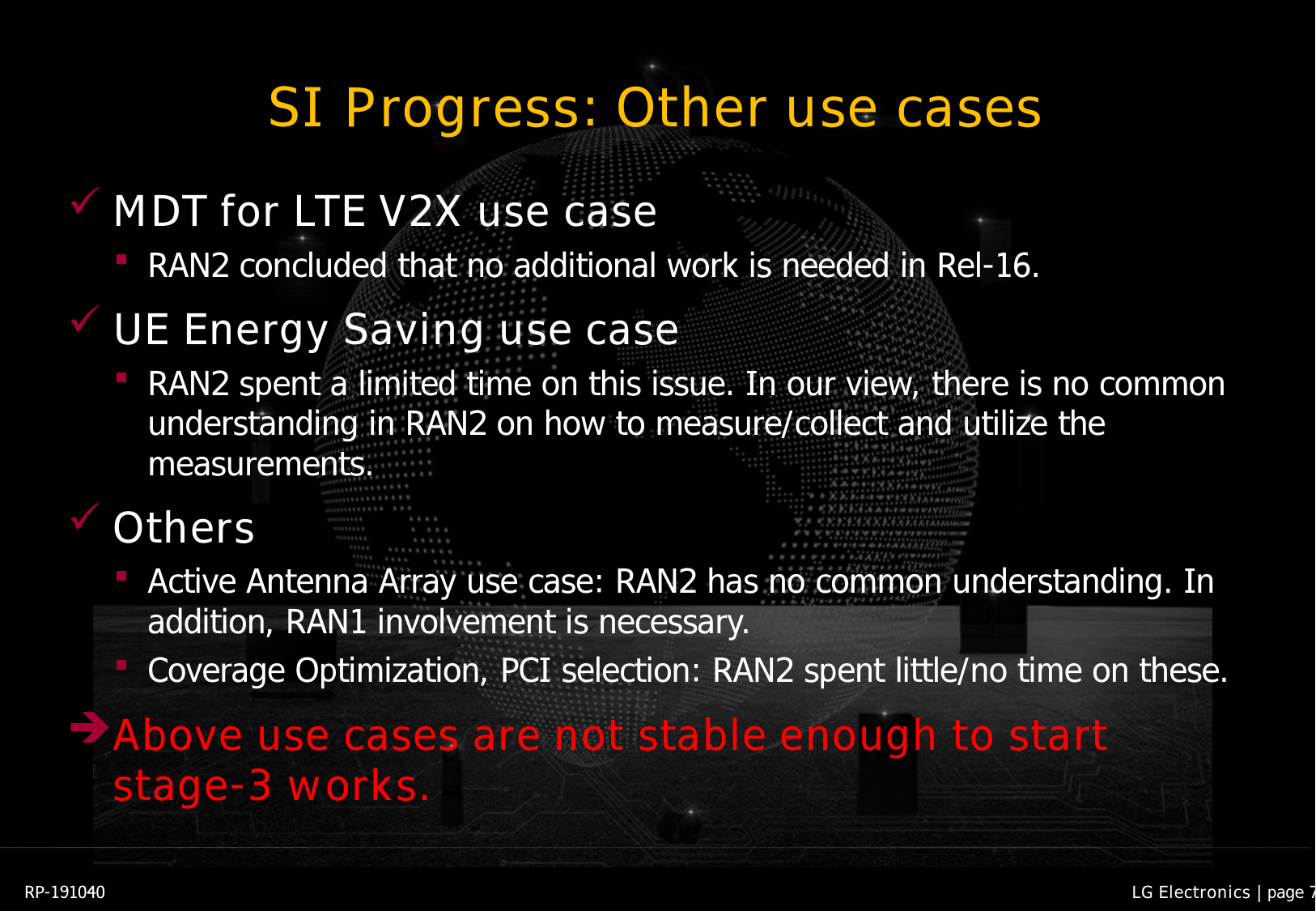

# SI Progress: Other use cases
MDT for LTE V2X use case
RAN2 concluded that no additional work is needed in Rel-16.
UE Energy Saving use case
RAN2 spent a limited time on this issue. In our view, there is no common understanding in RAN2 on how to measure/collect and utilize the measurements.
Others
Active Antenna Array use case: RAN2 has no common understanding. In addition, RAN1 involvement is necessary.
Coverage Optimization, PCI selection: RAN2 spent little/no time on these.
Above use cases are not stable enough to start stage-3 works.